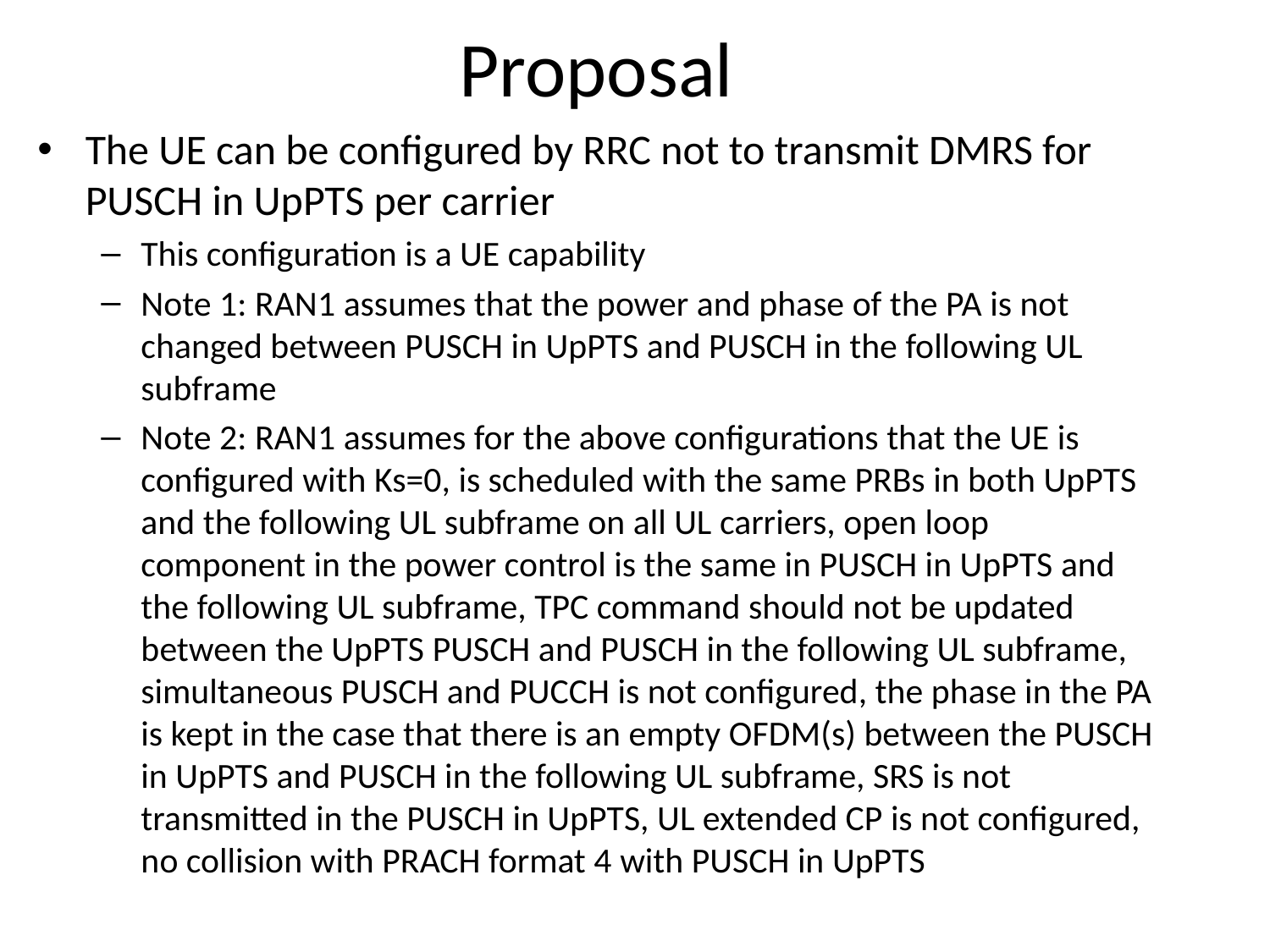

# Proposal
The UE can be configured by RRC not to transmit DMRS for PUSCH in UpPTS per carrier
This configuration is a UE capability
Note 1: RAN1 assumes that the power and phase of the PA is not changed between PUSCH in UpPTS and PUSCH in the following UL subframe
Note 2: RAN1 assumes for the above configurations that the UE is configured with Ks=0, is scheduled with the same PRBs in both UpPTS and the following UL subframe on all UL carriers, open loop component in the power control is the same in PUSCH in UpPTS and the following UL subframe, TPC command should not be updated between the UpPTS PUSCH and PUSCH in the following UL subframe, simultaneous PUSCH and PUCCH is not configured, the phase in the PA is kept in the case that there is an empty OFDM(s) between the PUSCH in UpPTS and PUSCH in the following UL subframe, SRS is not transmitted in the PUSCH in UpPTS, UL extended CP is not configured, no collision with PRACH format 4 with PUSCH in UpPTS